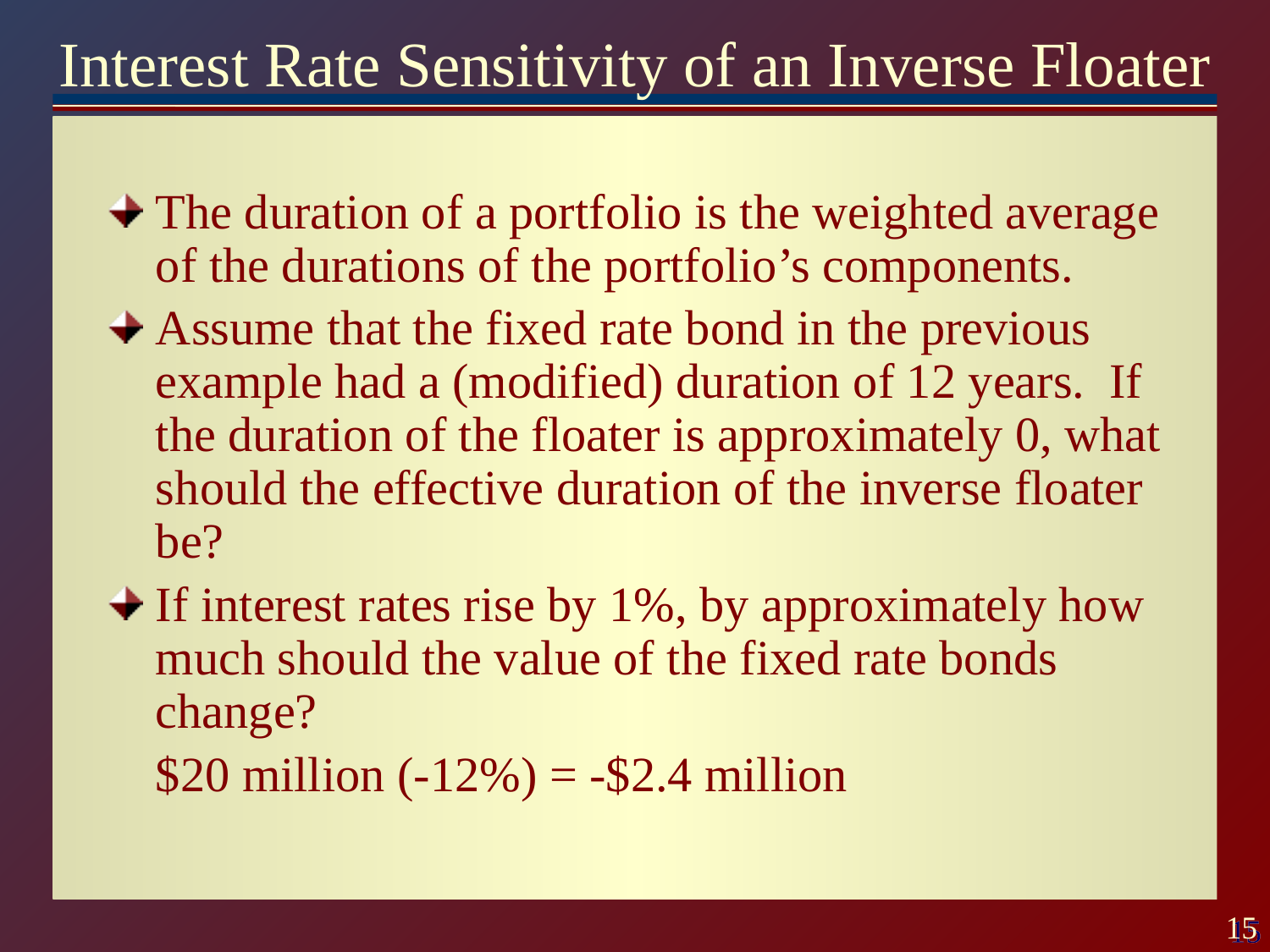

# Interest Rate Sensitivity of an Inverse Floater
The duration of a portfolio is the weighted average of the durations of the portfolio’s components.
Assume that the fixed rate bond in the previous example had a (modified) duration of 12 years.  If the duration of the floater is approximately 0, what should the effective duration of the inverse floater be?
If interest rates rise by 1%, by approximately how much should the value of the fixed rate bonds change?
	$20 million (-12%) = -$2.4 million